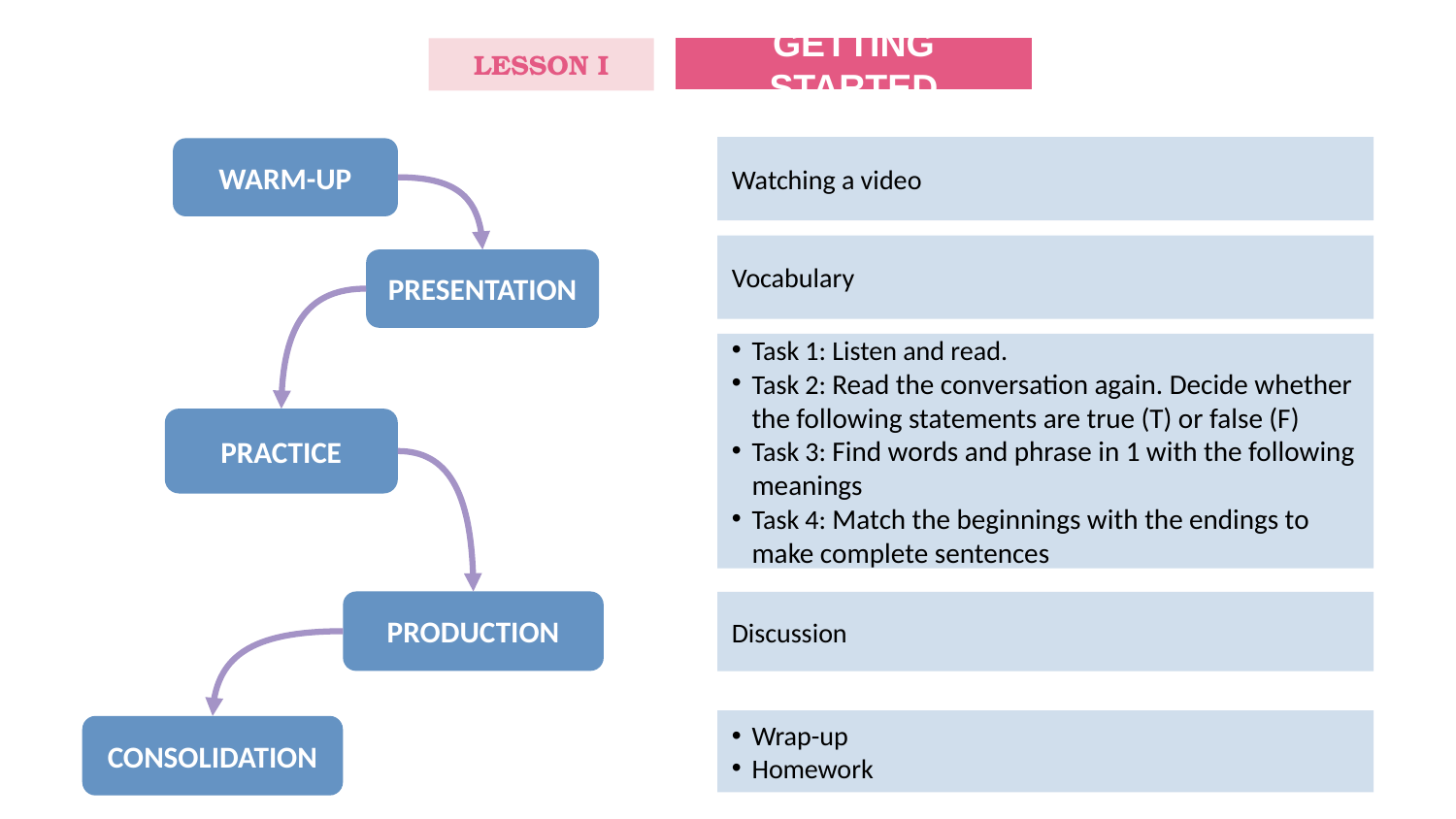

GETTING STARTED
LESSON I
Watching a video
WARM-UP
Vocabulary
PRESENTATION
Task 1: Listen and read.
Task 2: Read the conversation again. Decide whether the following statements are true (T) or false (F)
Task 3: Find words and phrase in 1 with the following meanings
Task 4: Match the beginnings with the endings to make complete sentences
PRACTICE
PRODUCTION
Discussion
Wrap-up
Homework
CONSOLIDATION